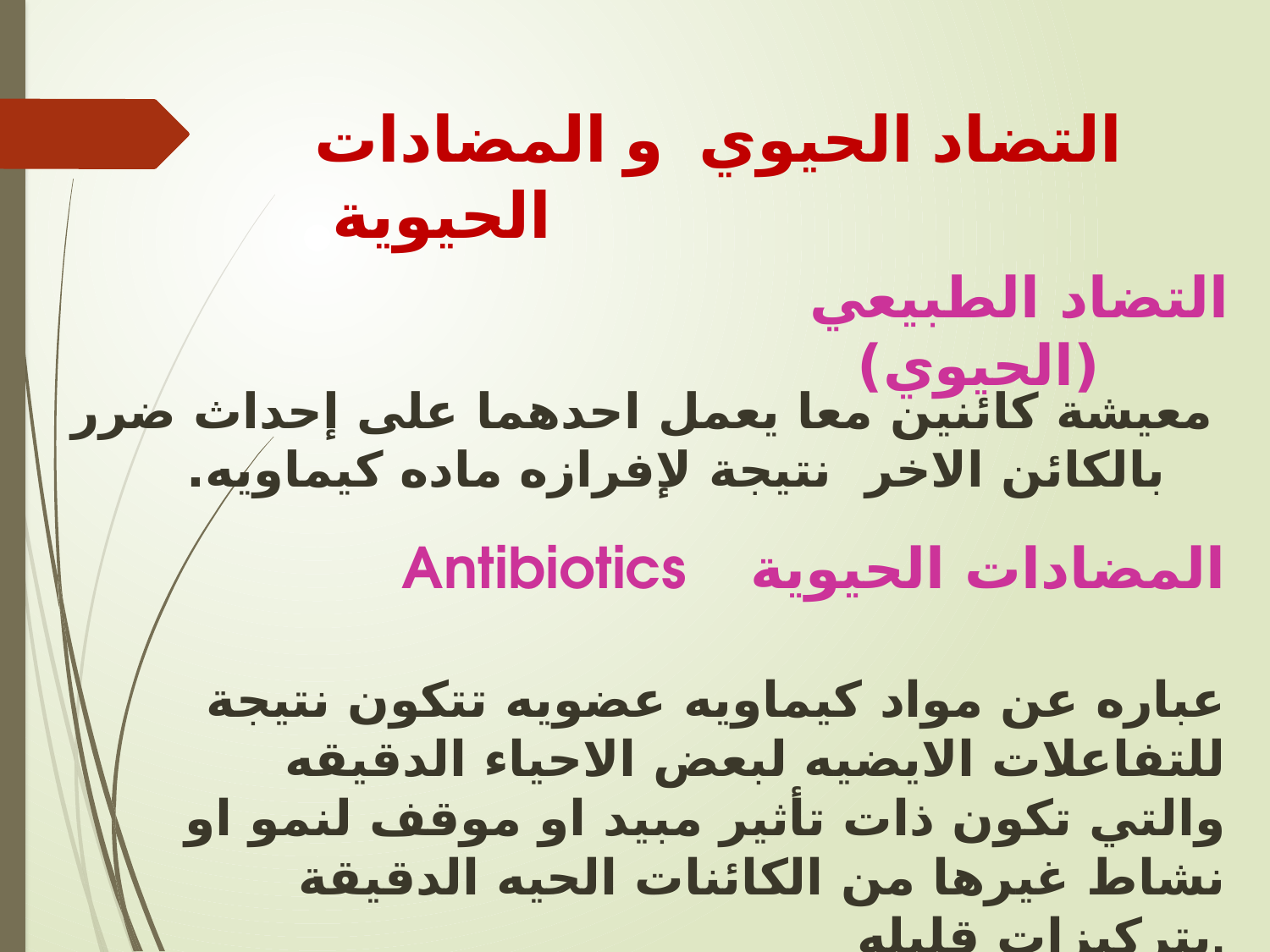

# التضاد الحيوي  و المضادات الحيوية

معيشة كائنين معا يعمل احدهما على إحداث ضرر بالكائن الاخر  نتيجة لإفرازه ماده كيماويه.

التضاد الطبيعي (الحيوي)

Antibiotics    المضادات الحيوية

عباره عن مواد كيماويه عضويه تتكون نتيجة للتفاعلات الايضيه لبعض الاحياء الدقيقه  والتي تكون ذات تأثير مبيد او موقف لنمو او نشاط غيرها من الكائنات الحيه الدقيقة بتركيزات قليله.